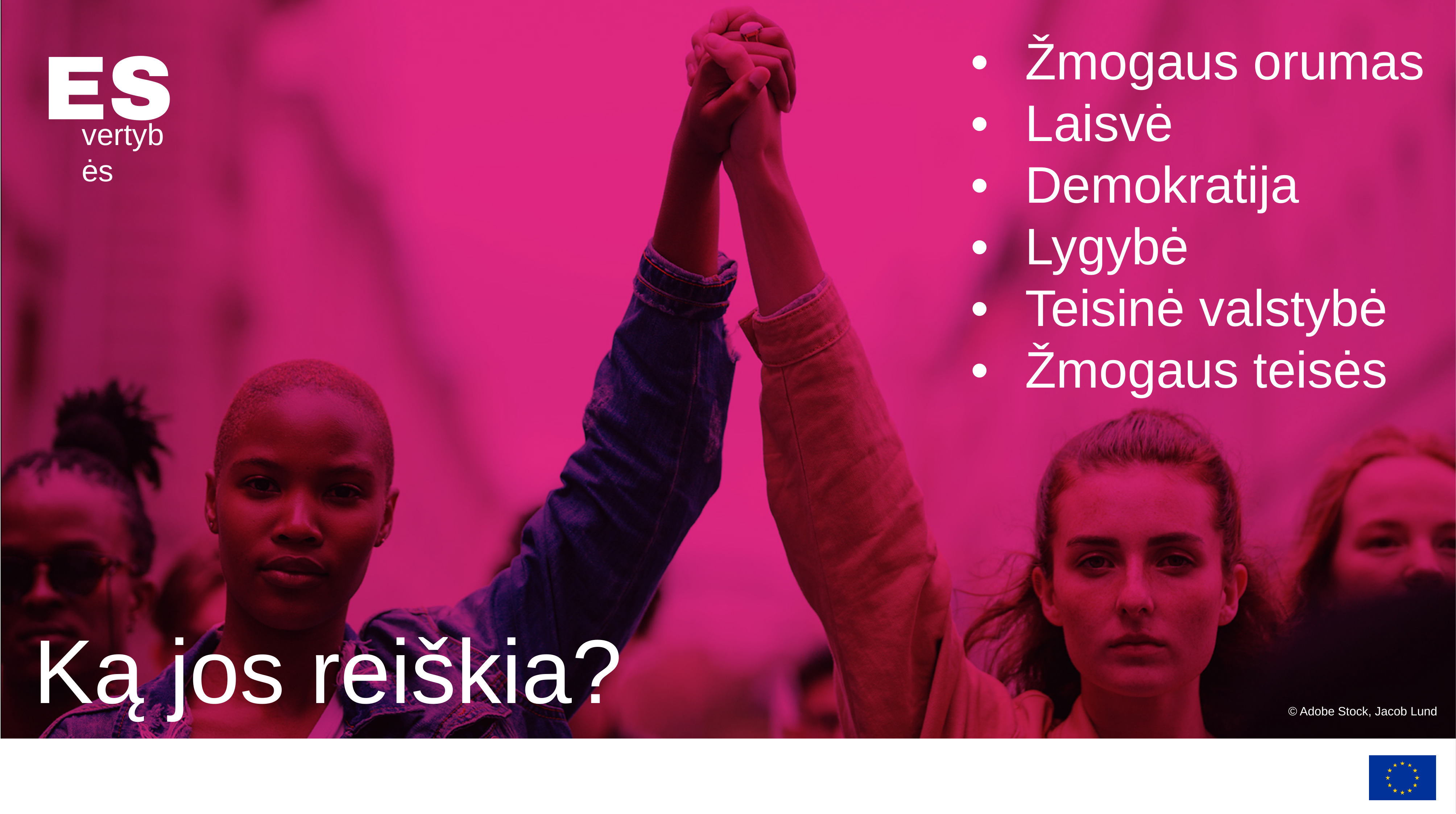

# ES vertybės
•	Žmogaus orumas
•	Laisvė
•	Demokratija
•	Lygybė
•	Teisinė valstybė
•	Žmogaus teisės
Ką jos reiškia?
© Adobe Stock, Jacob Lund